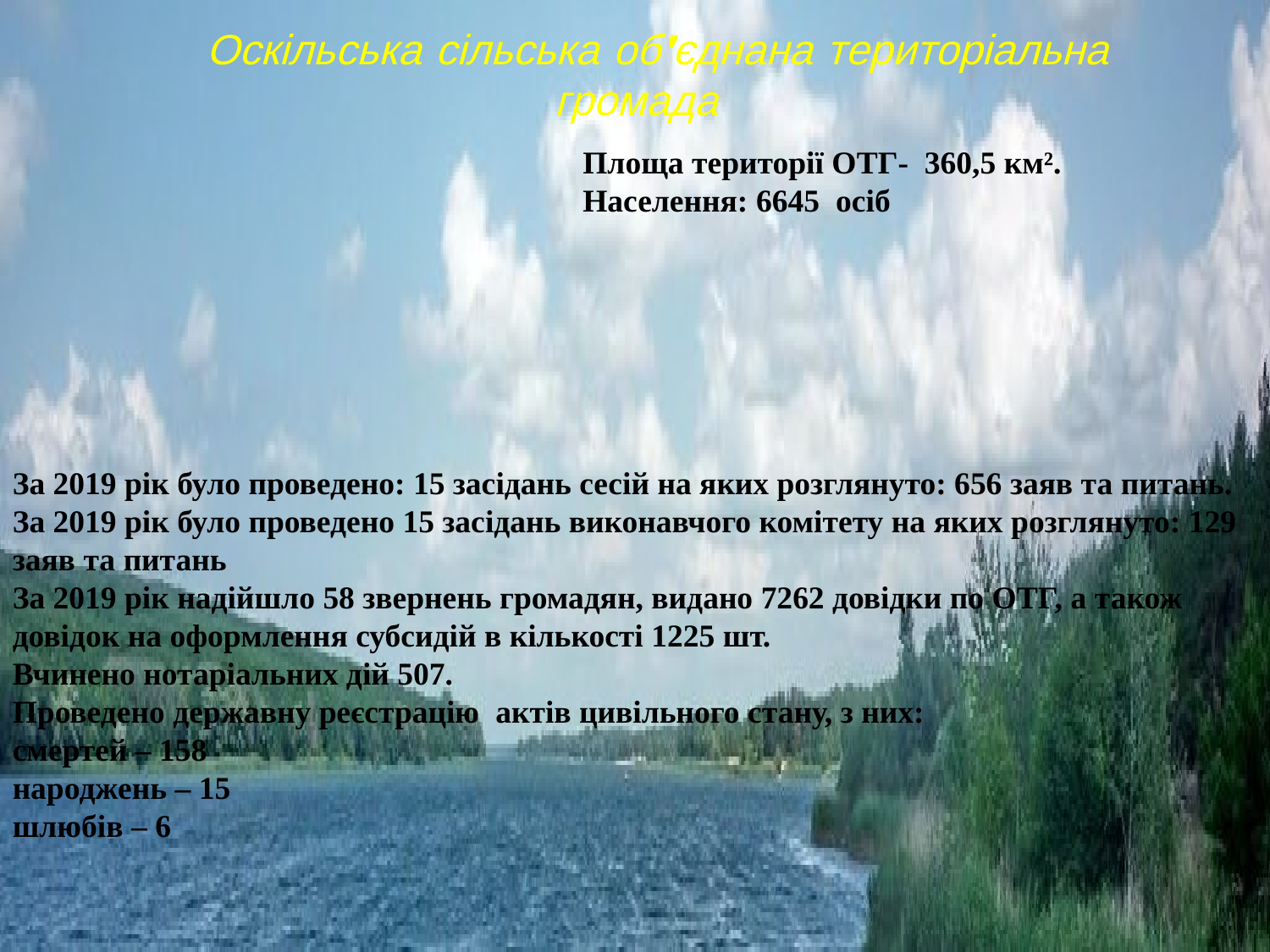

Оскільська сільська об'єднана територіальна громада

Площа території ОТГ-  360,5 км². Населення: 6645  осіб
За 2019 рік було проведено: 15 засідань сесій на яких розглянуто: 656 заяв та питань.
За 2019 рік було проведено 15 засідань виконавчого комітету на яких розглянуто: 129 заяв та питань
За 2019 рік надійшло 58 звернень громадян, видано 7262 довідки по ОТГ, а також  довідок на оформлення субсидій в кількості 1225 шт.
Вчинено нотаріальних дій 507.
Проведено державну реєстрацію  актів цивільного стану, з них:
смертей – 158
народжень – 15
шлюбів – 6